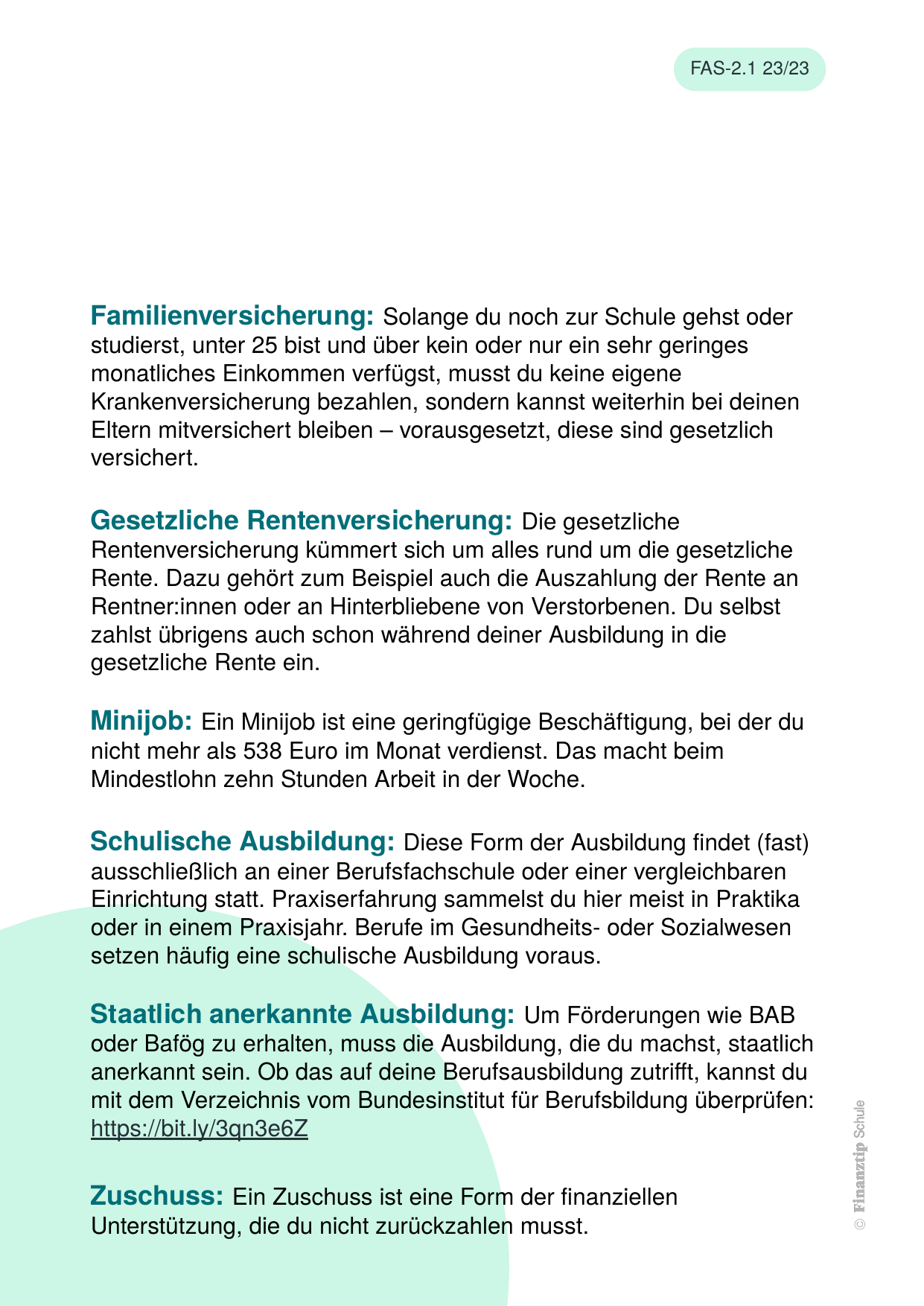

Familienversicherung: Solange du noch zur Schule gehst oder studierst, unter 25 bist und über kein oder nur ein sehr geringes monatliches Einkommen verfügst, musst du keine eigene Krankenversicherung bezahlen, sondern kannst weiterhin bei deinen Eltern mitversichert bleiben – vorausgesetzt, diese sind gesetzlich versichert.

Gesetzliche Rentenversicherung: Die gesetzliche Rentenversicherung kümmert sich um alles rund um die gesetzliche Rente. Dazu gehört zum Beispiel auch die Auszahlung der Rente an Rentner:innen oder an Hinterbliebene von Verstorbenen. Du selbst zahlst übrigens auch schon während deiner Ausbildung in die gesetzliche Rente ein.

Minijob: Ein Minijob ist eine geringfügige Beschäftigung, bei der du nicht mehr als 538 Euro im Monat verdienst. Das macht beim Mindestlohn zehn Stunden Arbeit in der Woche.

Schulische Ausbildung: Diese Form der Ausbildung findet (fast) ausschließlich an einer Berufsfachschule oder einer vergleichbaren Einrichtung statt. Praxiserfahrung sammelst du hier meist in Praktika oder in einem Praxisjahr. Berufe im Gesundheits- oder Sozialwesen setzen häufig eine schulische Ausbildung voraus.

Staatlich anerkannte Ausbildung: Um Förderungen wie BAB oder Bafög zu erhalten, muss die Ausbildung, die du machst, staatlich anerkannt sein. Ob das auf deine Berufsausbildung zutrifft, kannst du mit dem Verzeichnis vom Bundesinstitut für Berufsbildung überprüfen: https://bit.ly/3qn3e6Z

Zuschuss: Ein Zuschuss ist eine Form der finanziellen Unterstützung, die du nicht zurückzahlen musst.